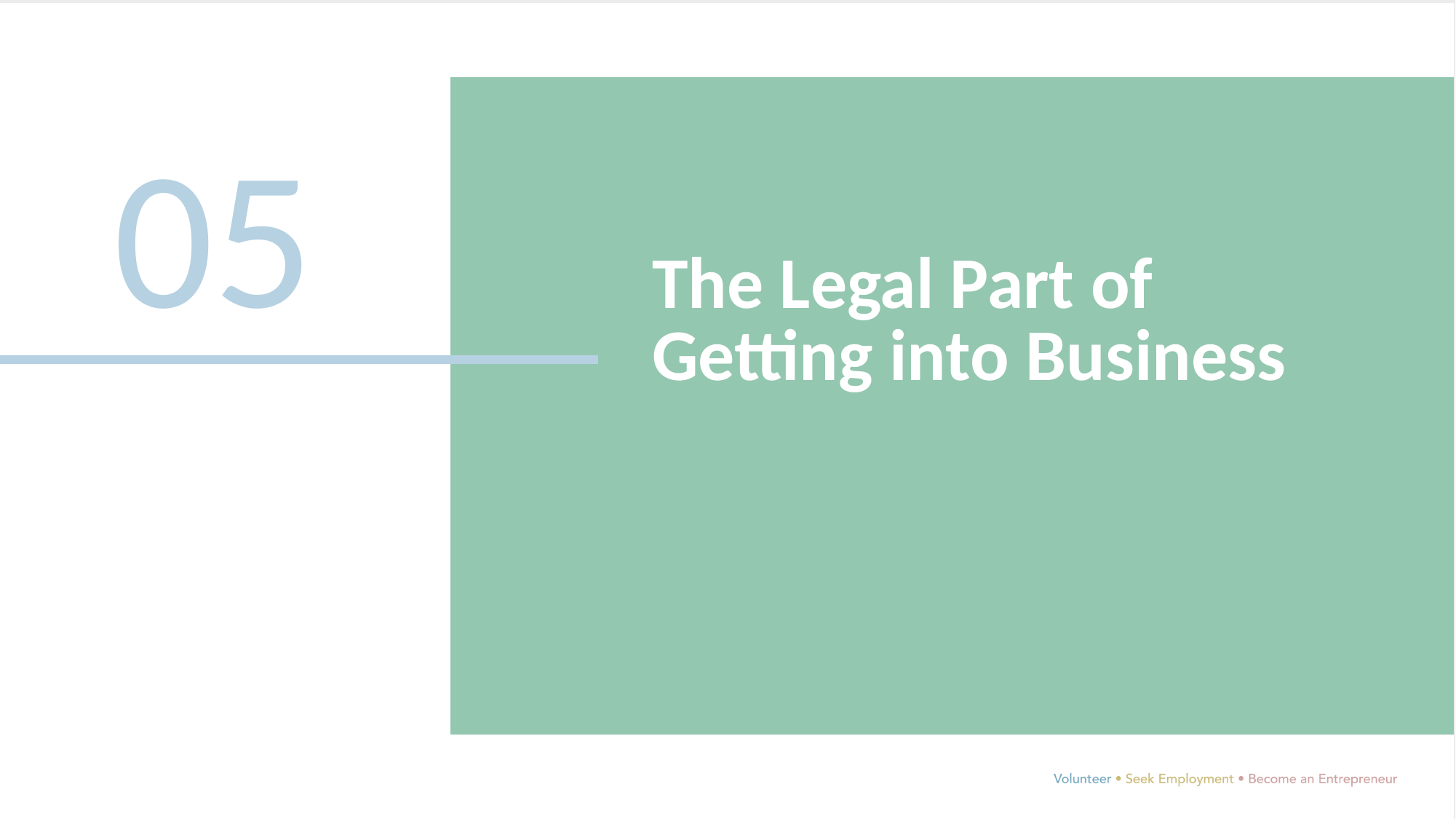

05
The Legal Part of Getting into Business